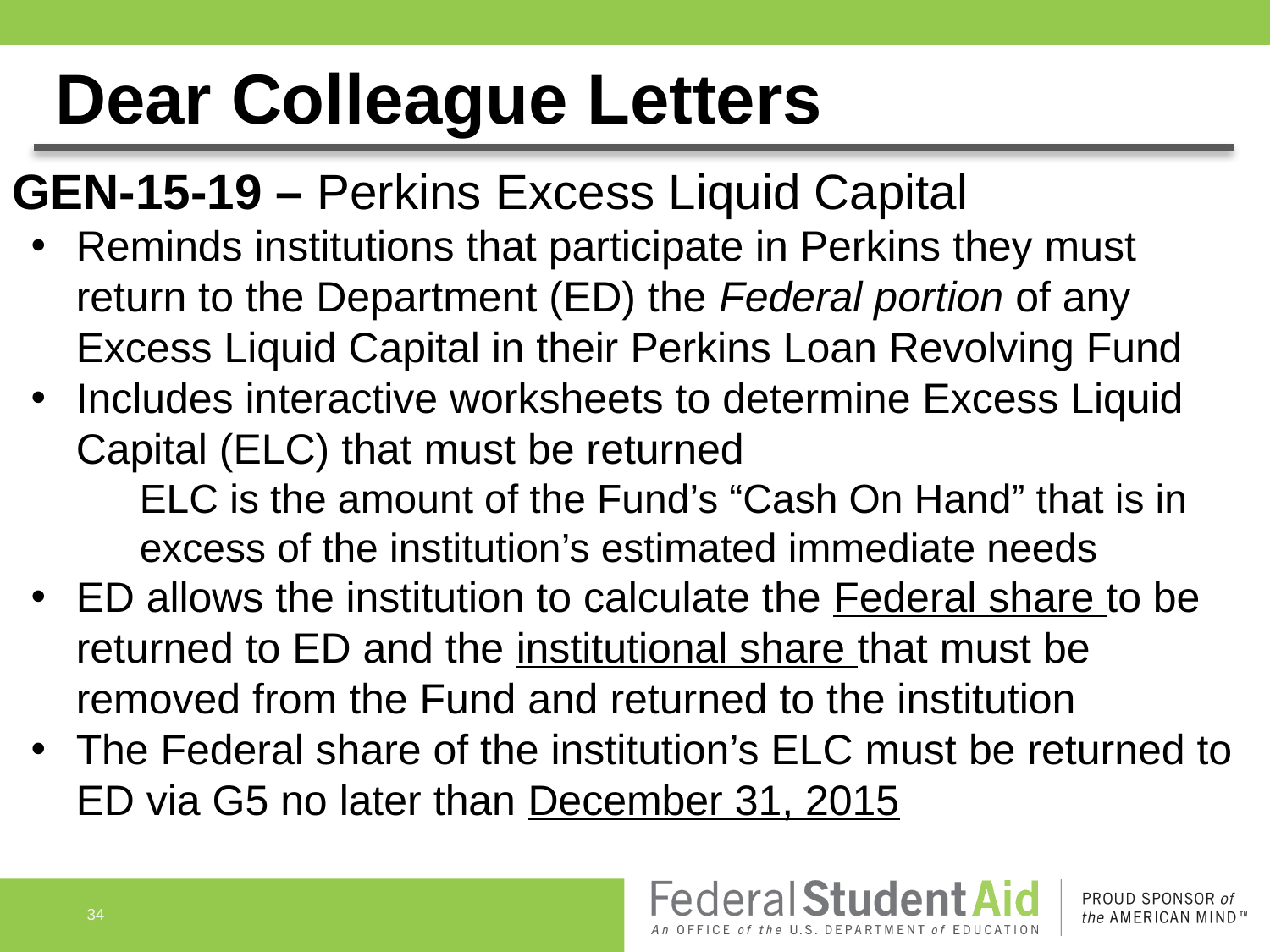

# Dear Colleague Letters
GEN-15-19 – Perkins Excess Liquid Capital
Reminds institutions that participate in Perkins they must return to the Department (ED) the Federal portion of any Excess Liquid Capital in their Perkins Loan Revolving Fund
Includes interactive worksheets to determine Excess Liquid Capital (ELC) that must be returned
ELC is the amount of the Fund’s “Cash On Hand” that is in excess of the institution’s estimated immediate needs
ED allows the institution to calculate the Federal share to be returned to ED and the institutional share that must be removed from the Fund and returned to the institution
The Federal share of the institution’s ELC must be returned to ED via G5 no later than December 31, 2015
34